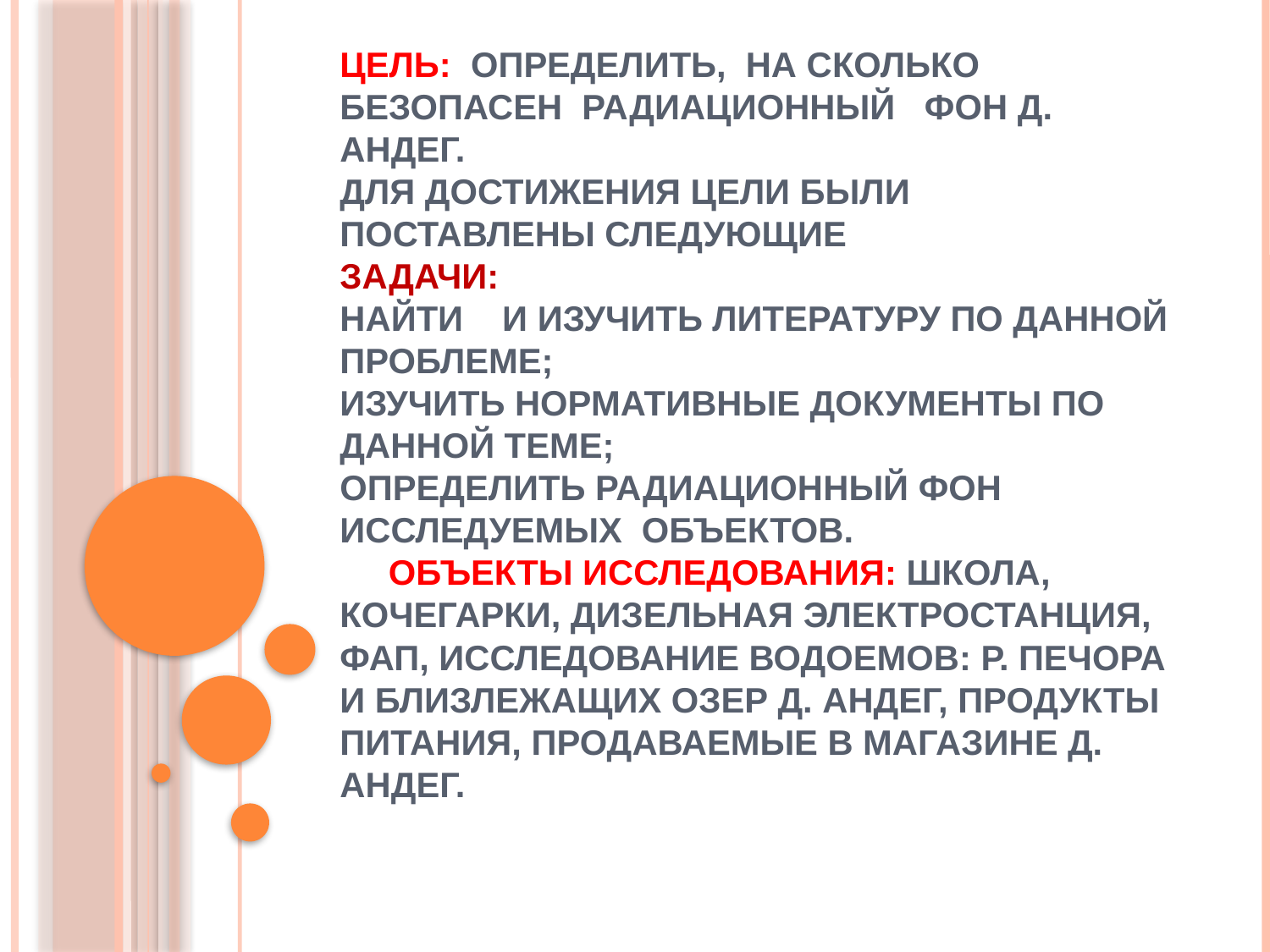

# Цель:  определить,  на сколько  безопасен  радиационный   фон д. Андег. Для достижения цели были поставлены следующие задачи: Найти    и изучить литературу по данной проблеме; Изучить нормативные документы по данной теме; Определить радиационный фон исследуемых  объектов. Объекты исследования: школа, кочегарки, дизельная электростанция, ФАП, исследование водоемов: р. Печора и близлежащих озер д. Андег, продукты питания, продаваемые в магазине д. Андег.